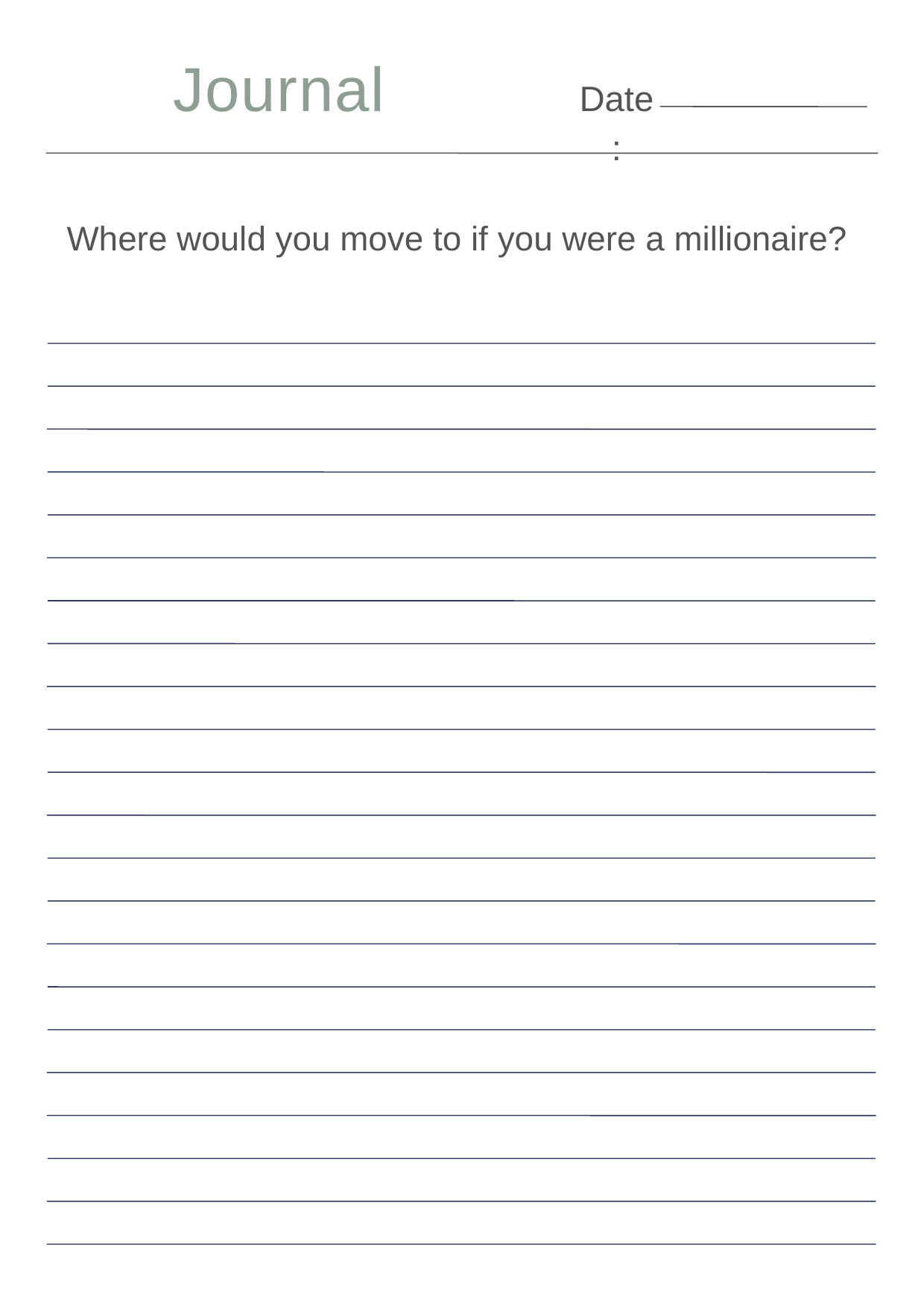

Journal
Date:

Where would you move to if you were a millionaire?